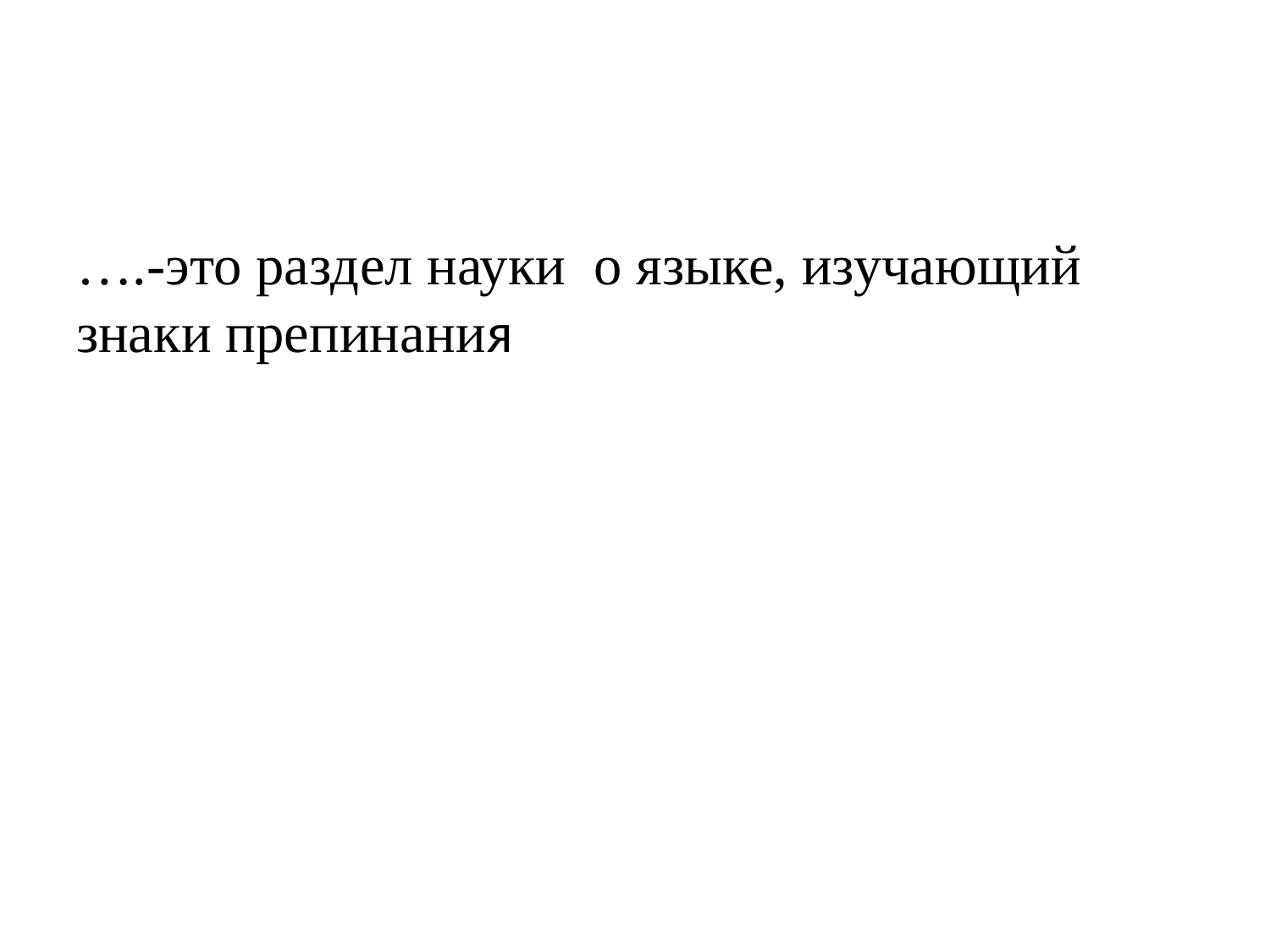

# Назовите пропущенное слово
….-это раздел науки  о языке, изучающий знаки препинания